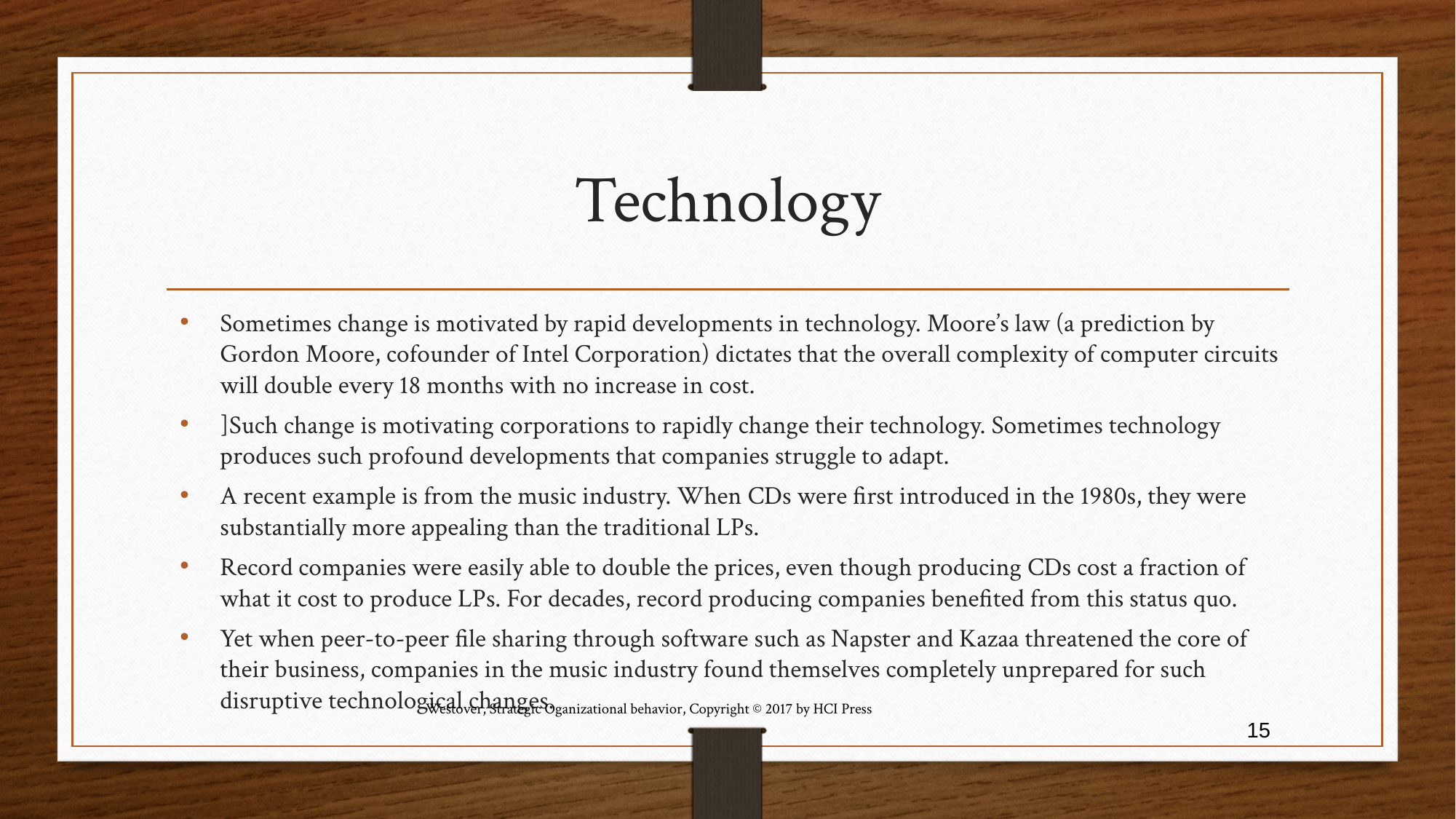

# Technology
Sometimes change is motivated by rapid developments in technology. Moore’s law (a prediction by Gordon Moore, cofounder of Intel Corporation) dictates that the overall complexity of computer circuits will double every 18 months with no increase in cost.
]Such change is motivating corporations to rapidly change their technology. Sometimes technology produces such profound developments that companies struggle to adapt.
A recent example is from the music industry. When CDs were first introduced in the 1980s, they were substantially more appealing than the traditional LPs.
Record companies were easily able to double the prices, even though producing CDs cost a fraction of what it cost to produce LPs. For decades, record producing companies benefited from this status quo.
Yet when peer-to-peer file sharing through software such as Napster and Kazaa threatened the core of their business, companies in the music industry found themselves completely unprepared for such disruptive technological changes.
Westover, Strategic Oganizational behavior, Copyright © 2017 by HCI Press
15